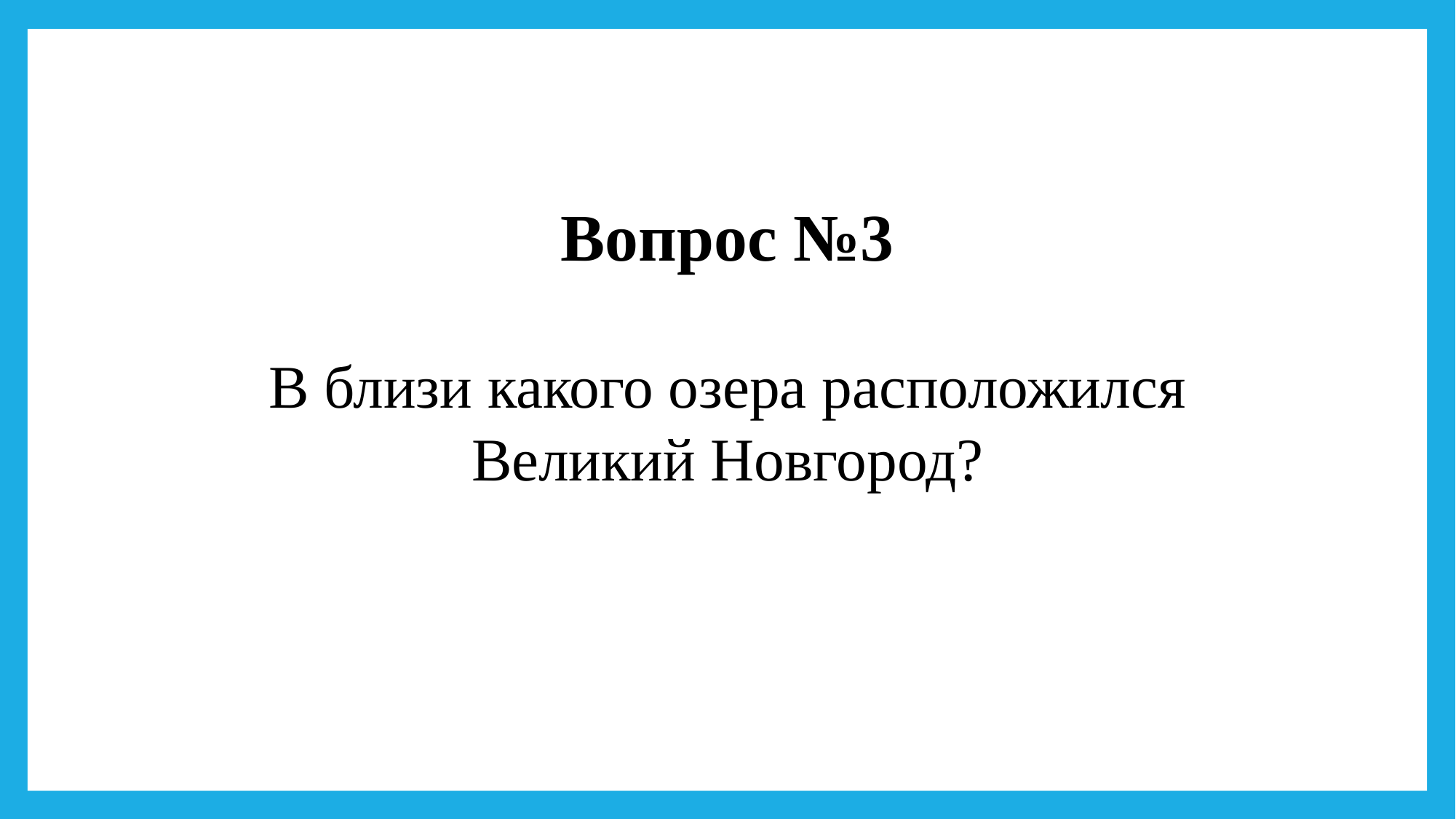

Вопрос №3

В близи какого озера расположился Великий Новгород?